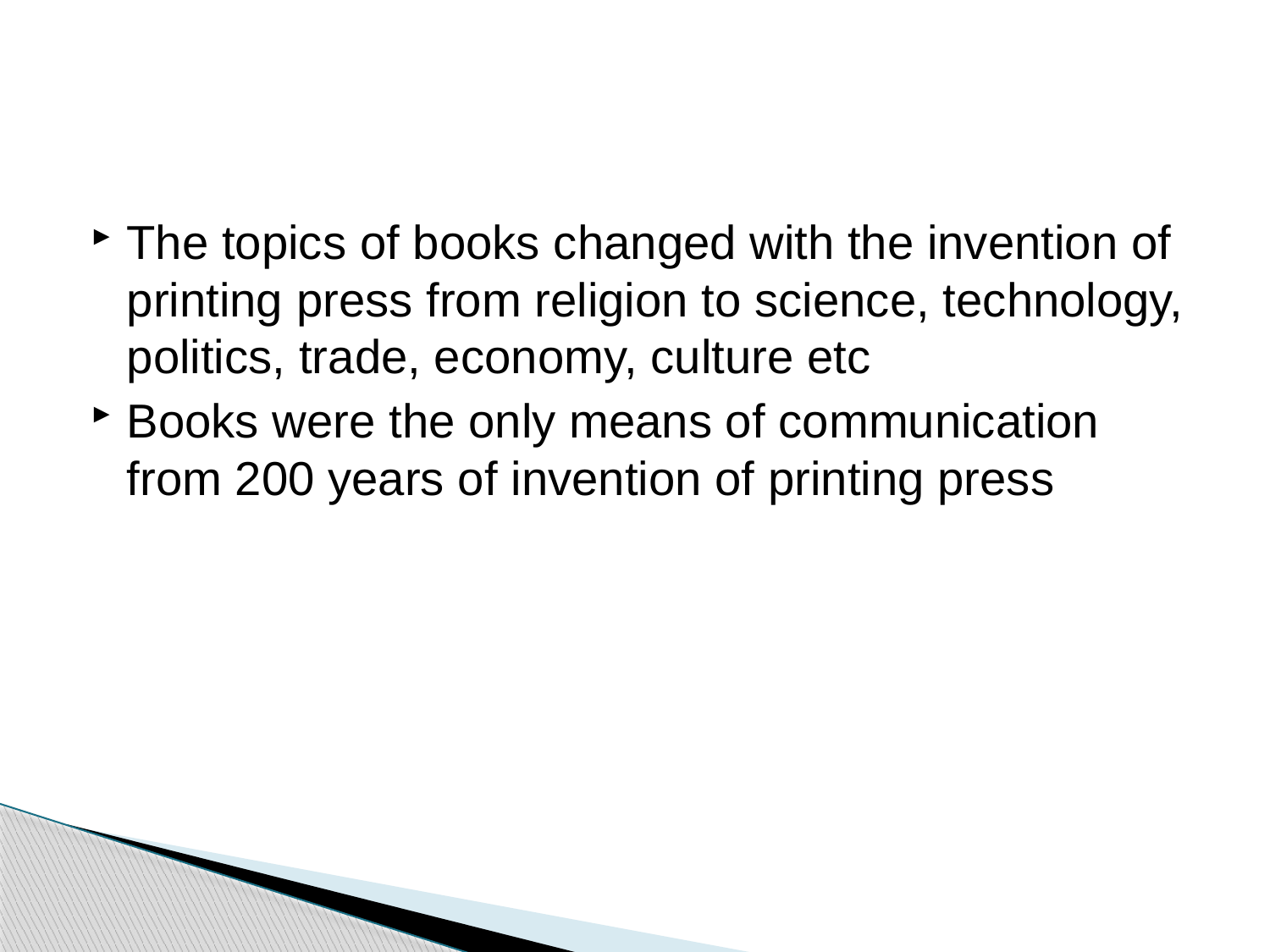

#
The topics of books changed with the invention of printing press from religion to science, technology, politics, trade, economy, culture etc
Books were the only means of communication from 200 years of invention of printing press